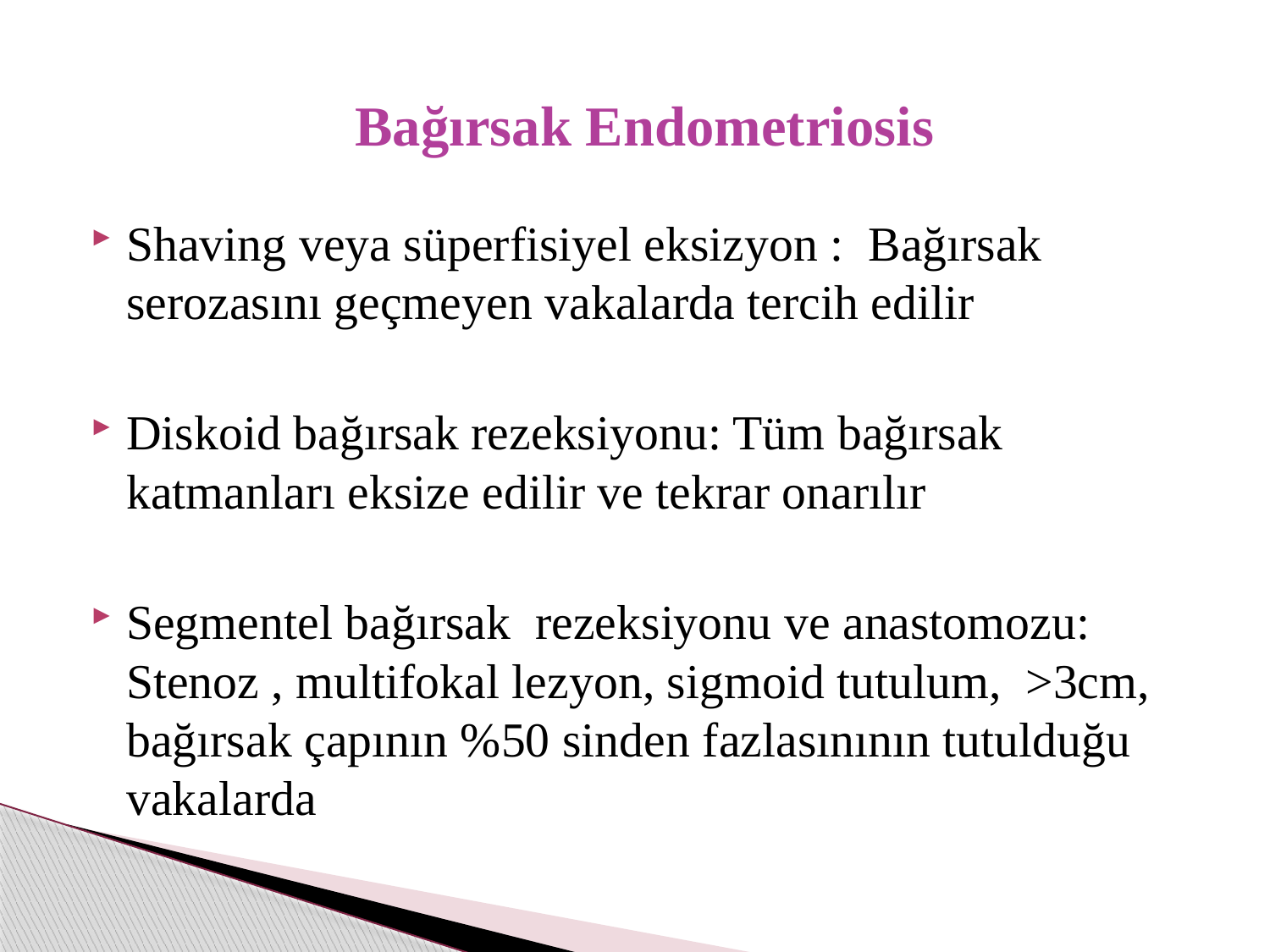

# Bağırsak Endometriosis
Shaving veya süperfisiyel eksizyon :  Bağırsak serozasını geçmeyen vakalarda tercih edilir

Diskoid bağırsak rezeksiyonu: Tüm bağırsak katmanları eksize edilir ve tekrar onarılır

Segmentel bağırsak  rezeksiyonu ve anastomozu:  Stenoz , multifokal lezyon, sigmoid tutulum,  >3cm, bağırsak çapının %50 sinden fazlasınının tutulduğu vakalarda